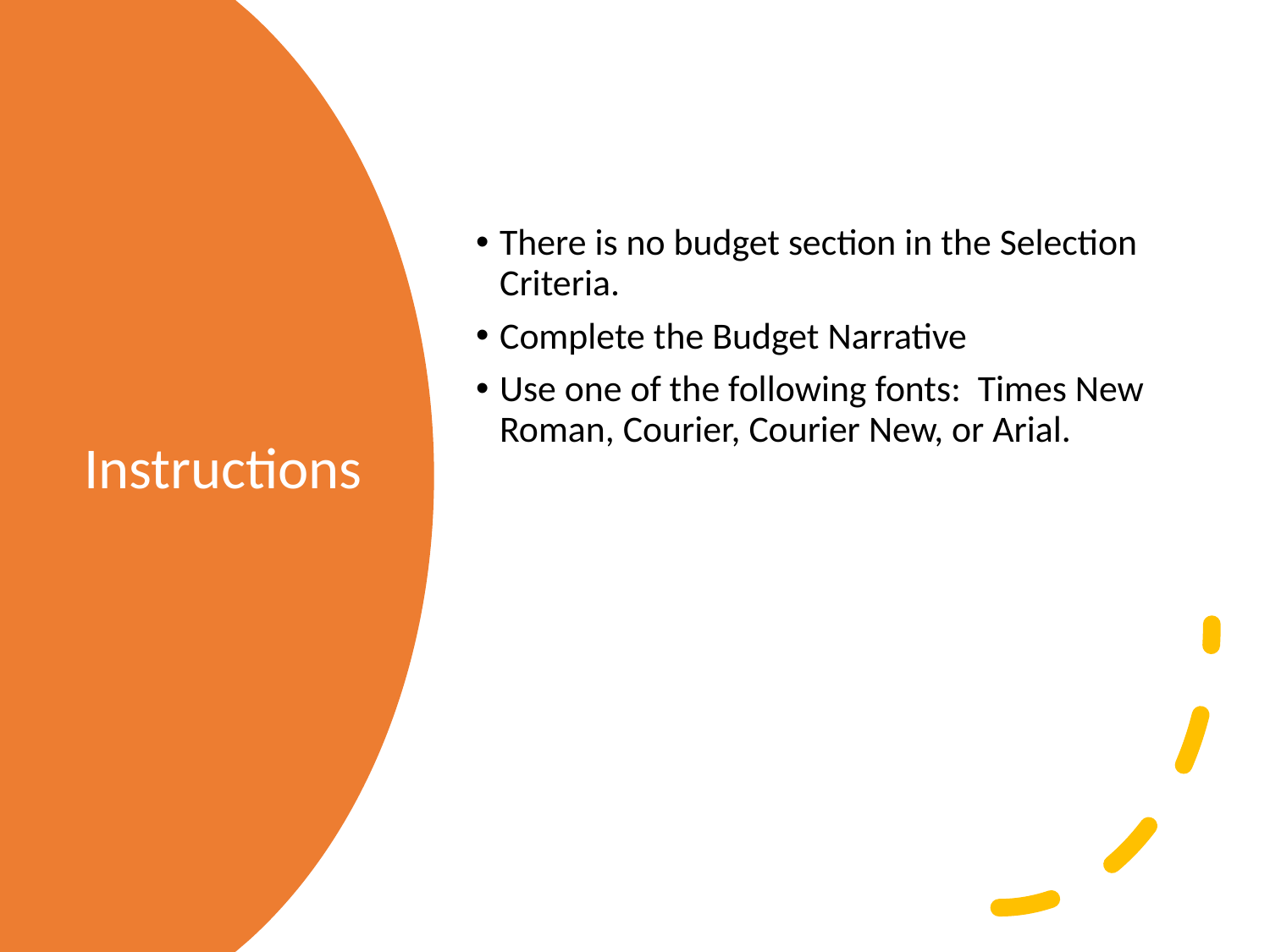

There is no budget section in the Selection Criteria.
Complete the Budget Narrative
Use one of the following fonts:  Times New Roman, Courier, Courier New, or Arial.

# Instructions